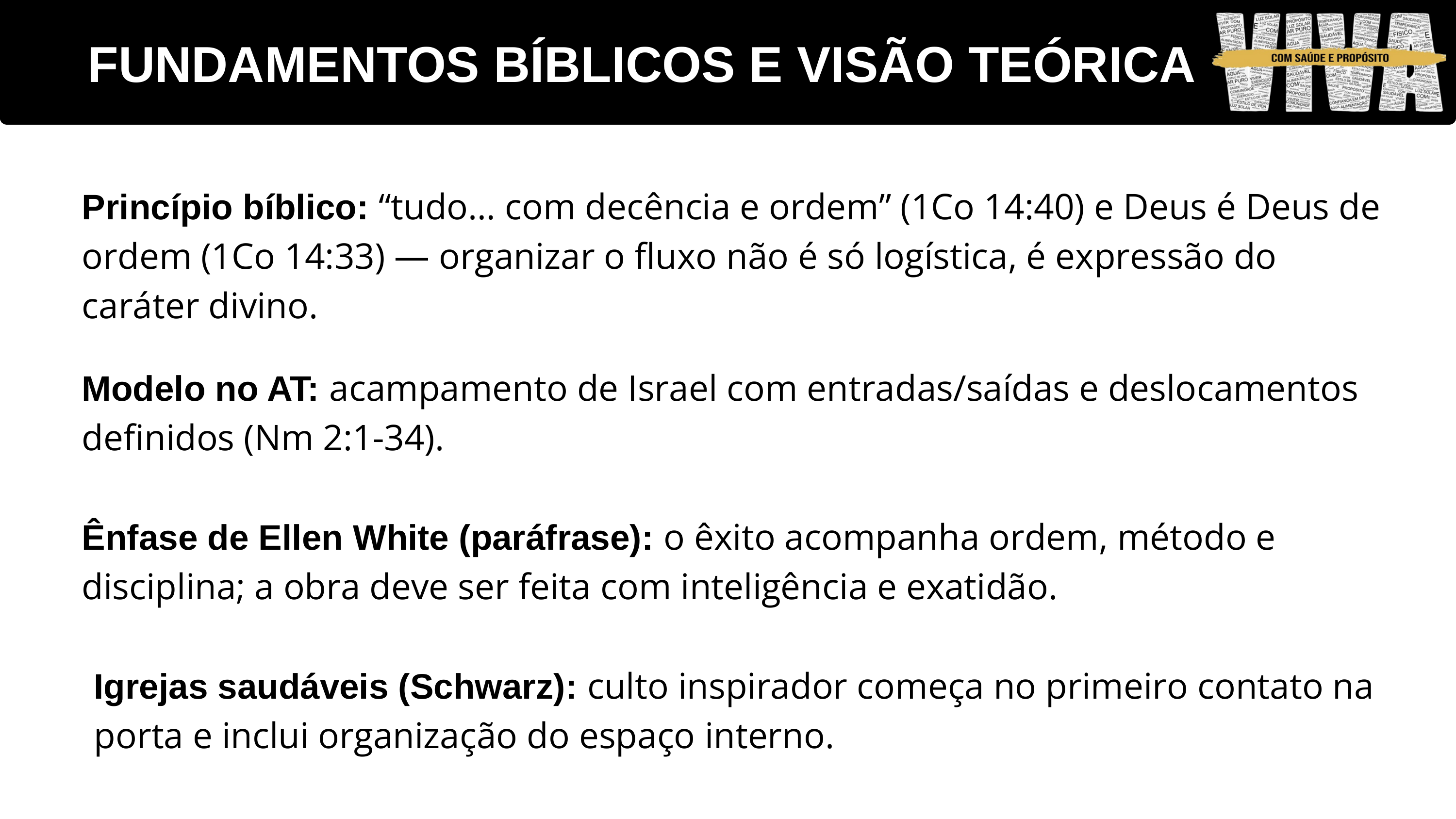

FUNDAMENTOS BÍBLICOS E VISÃO TEÓRICA
Princípio bíblico: “tudo… com decência e ordem” (1Co 14:40) e Deus é Deus de ordem (1Co 14:33) — organizar o fluxo não é só logística, é expressão do caráter divino.
Modelo no AT: acampamento de Israel com entradas/saídas e deslocamentos definidos (Nm 2:1-34).
Ênfase de Ellen White (paráfrase): o êxito acompanha ordem, método e disciplina; a obra deve ser feita com inteligência e exatidão.
Igrejas saudáveis (Schwarz): culto inspirador começa no primeiro contato na porta e inclui organização do espaço interno.